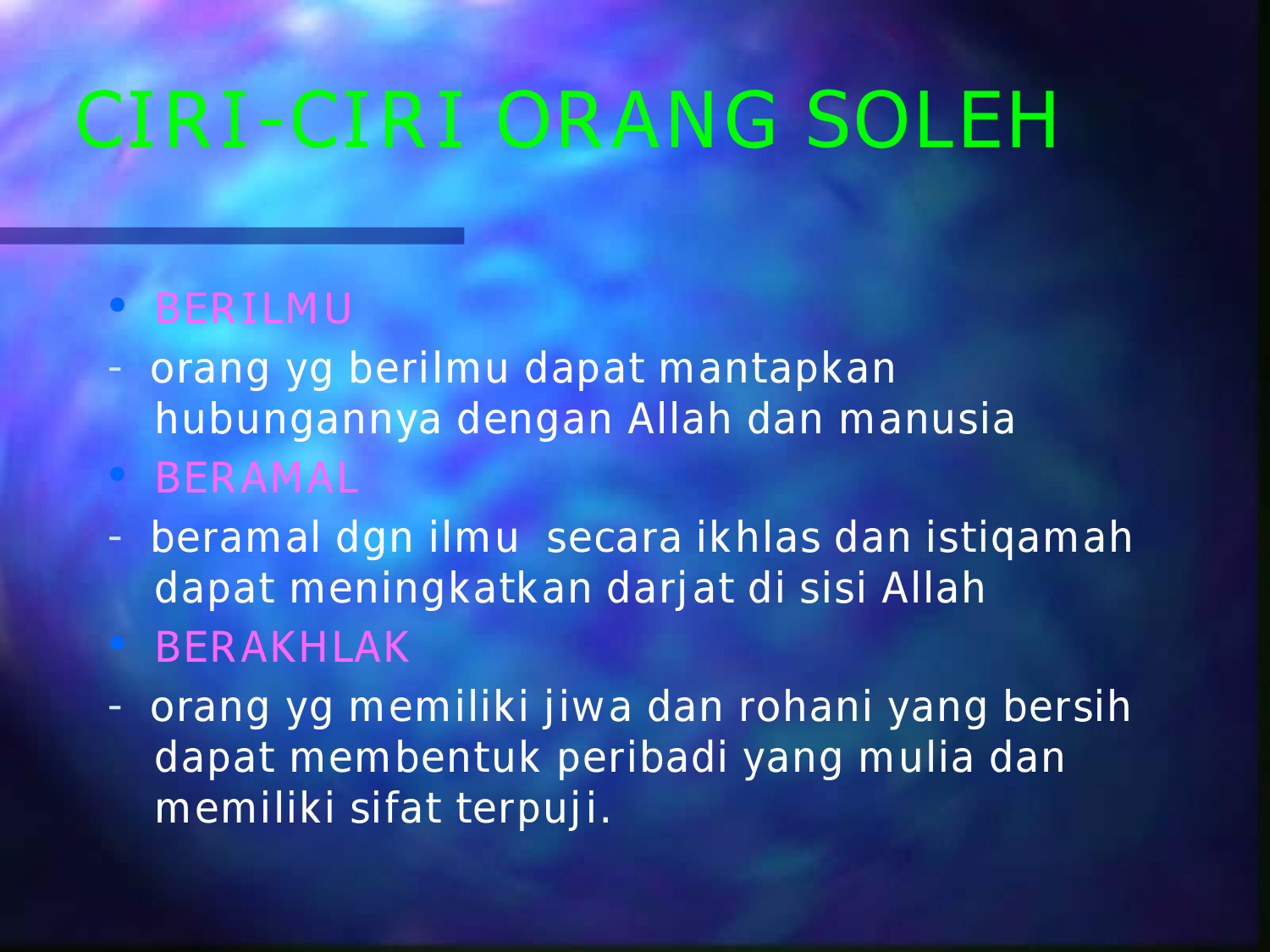

# CIRI-CIRI ORANG SOLEH
BERILMU
-  orang yg berilmu dapat mantapkan hubungannya dengan Allah dan manusia
BERAMAL
-  beramal dgn ilmu  secara ikhlas dan istiqamah dapat meningkatkan darjat di sisi Allah
BERAKHLAK
-  orang yg memiliki jiwa dan rohani yang bersih dapat membentuk peribadi yang mulia dan memiliki sifat terpuji.